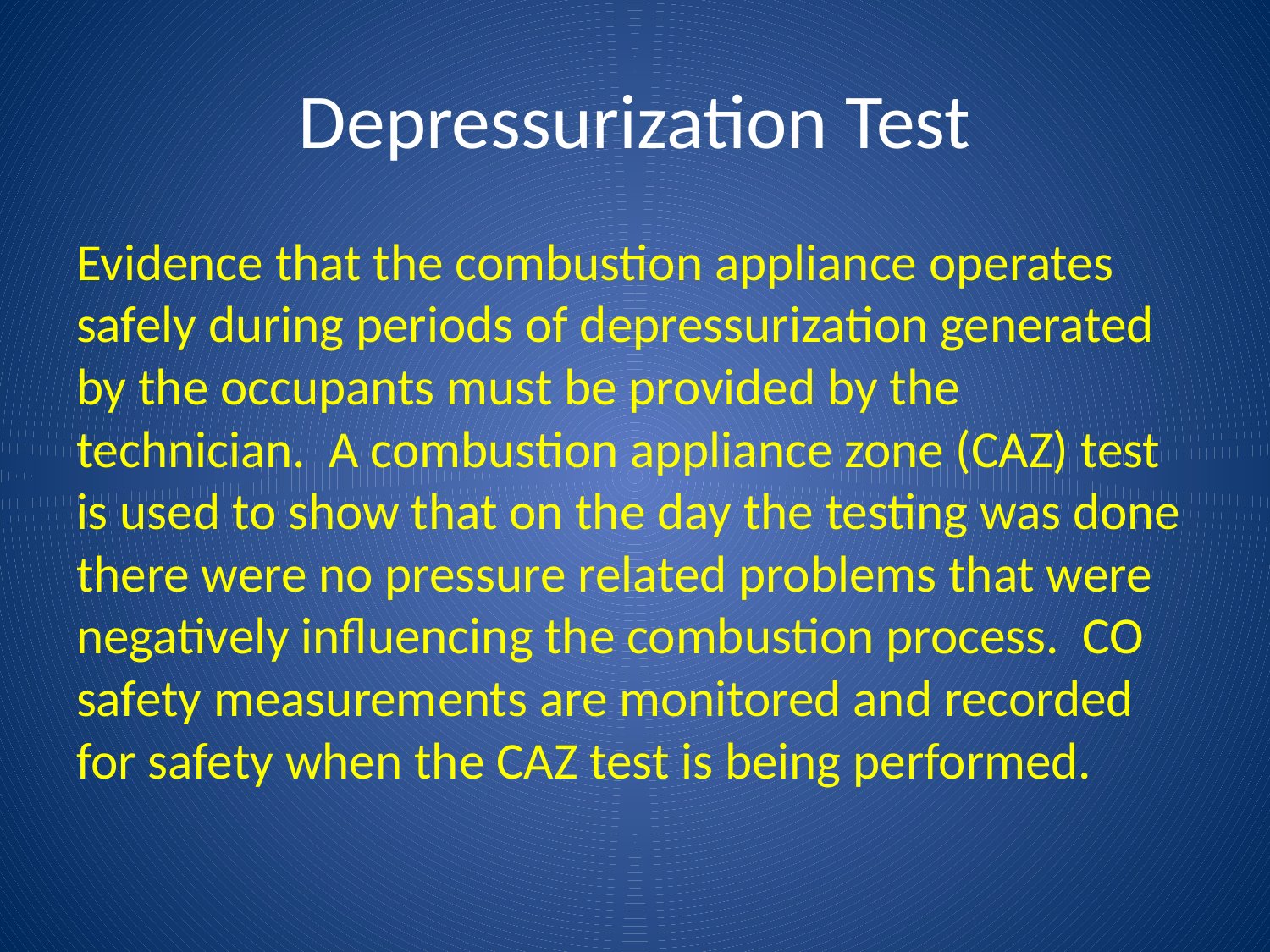

# Depressurization Test
Evidence that the combustion appliance operates safely during periods of depressurization generated by the occupants must be provided by the technician.  A combustion appliance zone (CAZ) test is used to show that on the day the testing was done there were no pressure related problems that were negatively influencing the combustion process.  CO safety measurements are monitored and recorded for safety when the CAZ test is being performed.